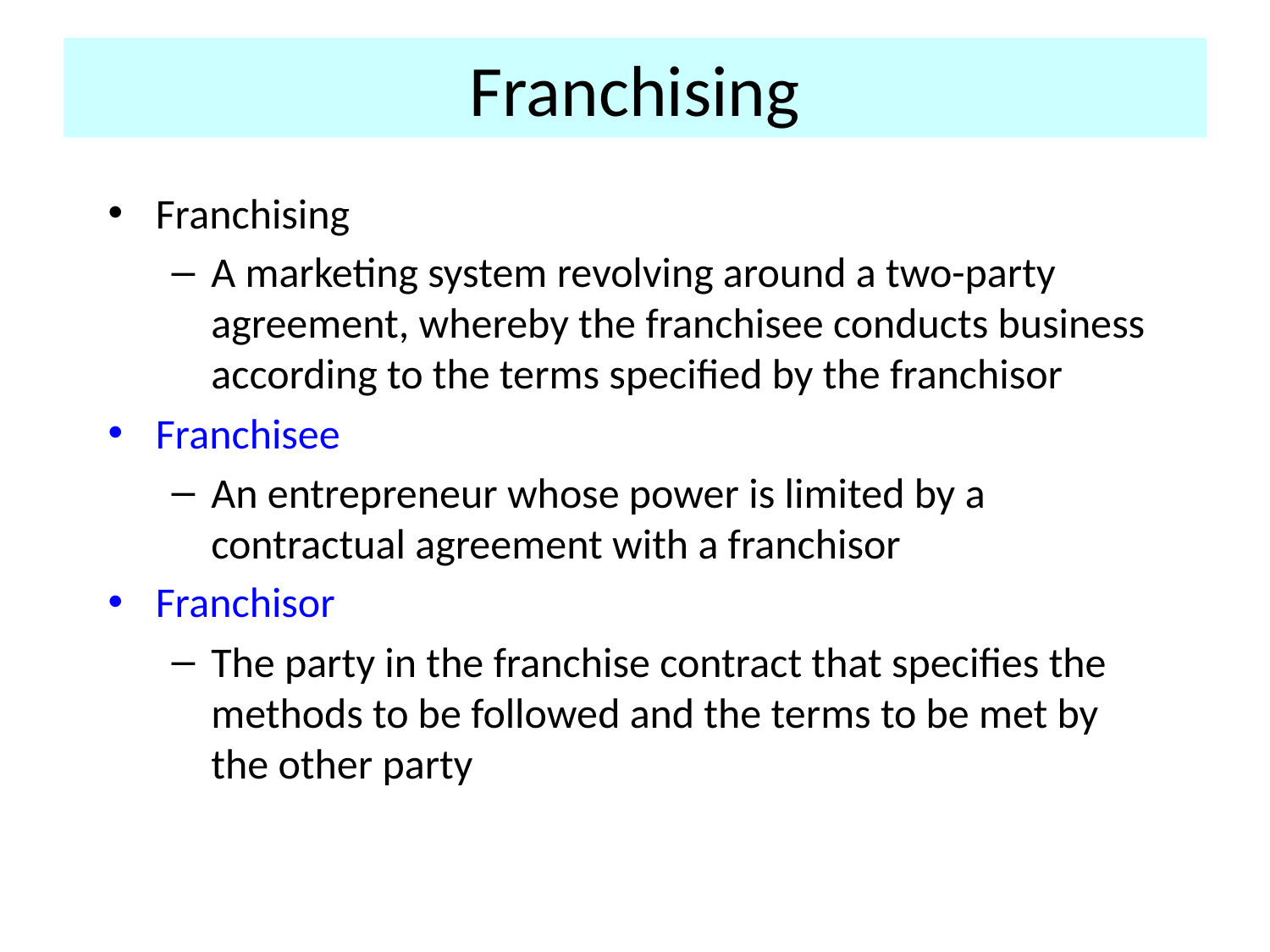

# Franchising
Franchising
A marketing system revolving around a two-party agreement, whereby the franchisee conducts business according to the terms specified by the franchisor
Franchisee
An entrepreneur whose power is limited by a contractual agreement with a franchisor
Franchisor
The party in the franchise contract that specifies the methods to be followed and the terms to be met by the other party